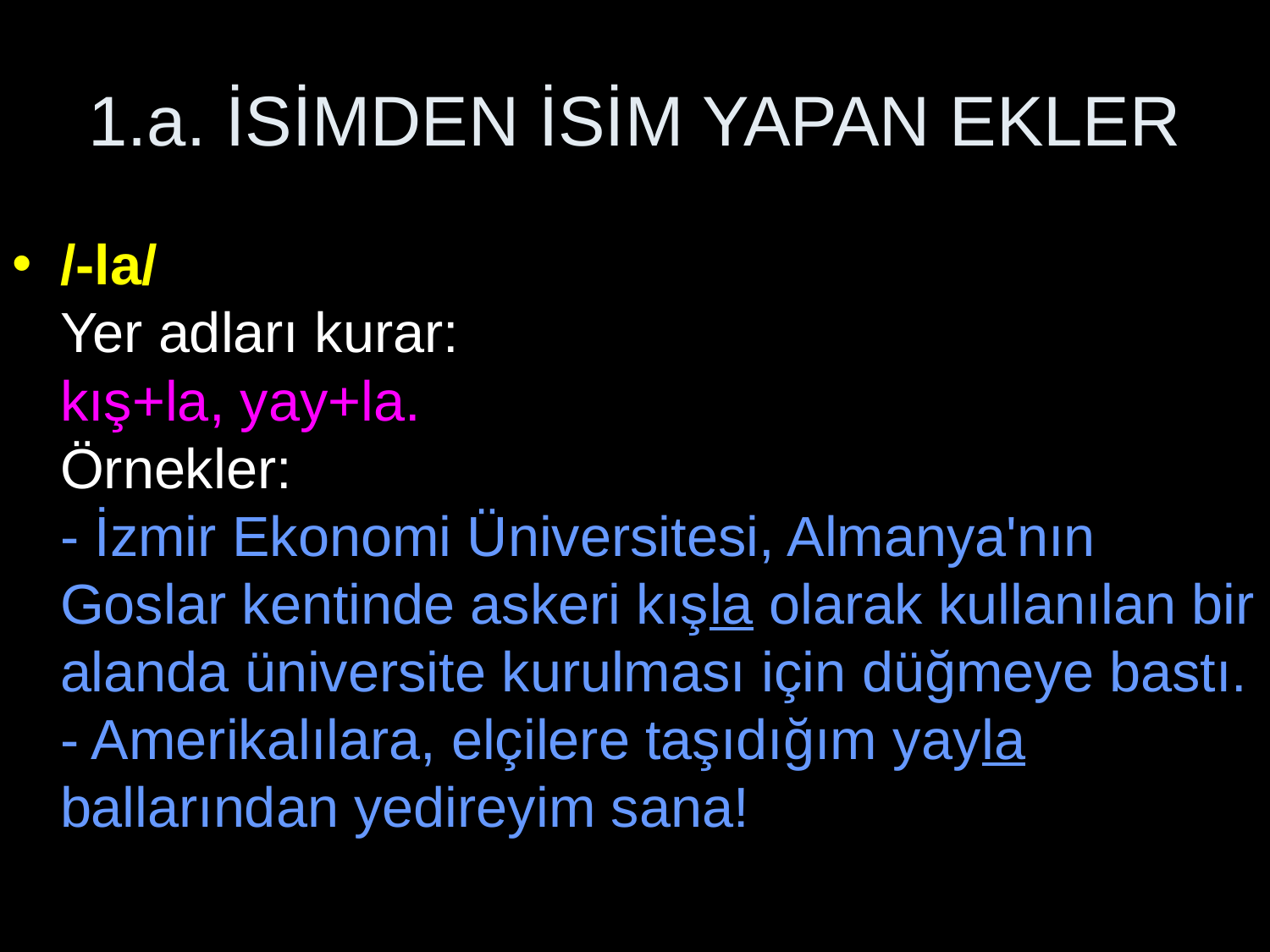

# 1.a. İSİMDEN İSİM YAPAN EKLER
/-la/
Yer adları kurar:
kış+la, yay+la.
Örnekler:
- İzmir Ekonomi Üniversitesi, Almanya'nın Goslar kentinde askeri kışla olarak kullanılan bir alanda üniversite kurulması için düğmeye bastı.
- Amerikalılara, elçilere taşıdığım yayla ballarından yedireyim sana!